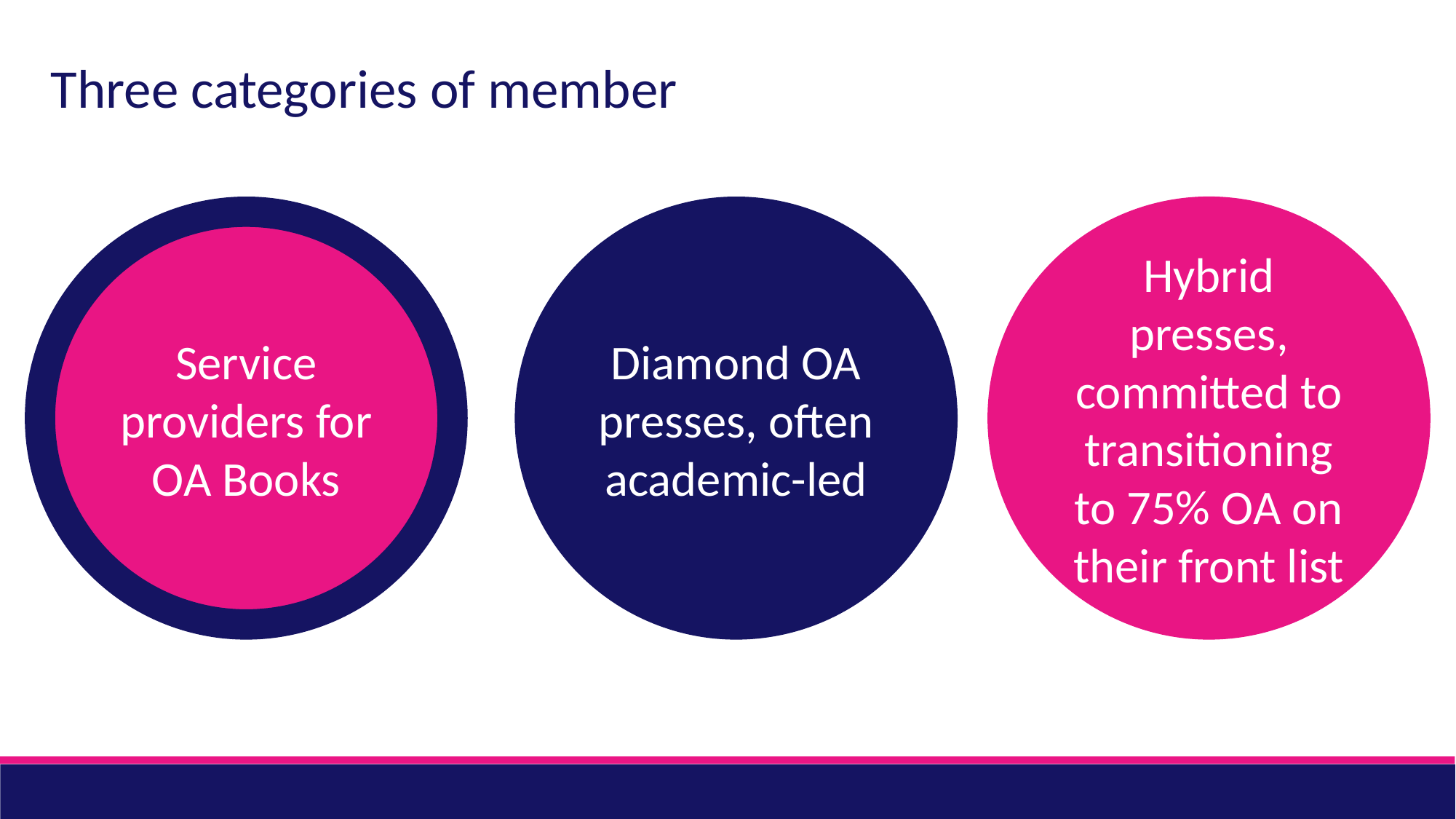

Three categories of member

Hybrid presses, committed to transitioning to 75% OA on their front list
Service providers for OA Books
Diamond OA presses, often academic-led